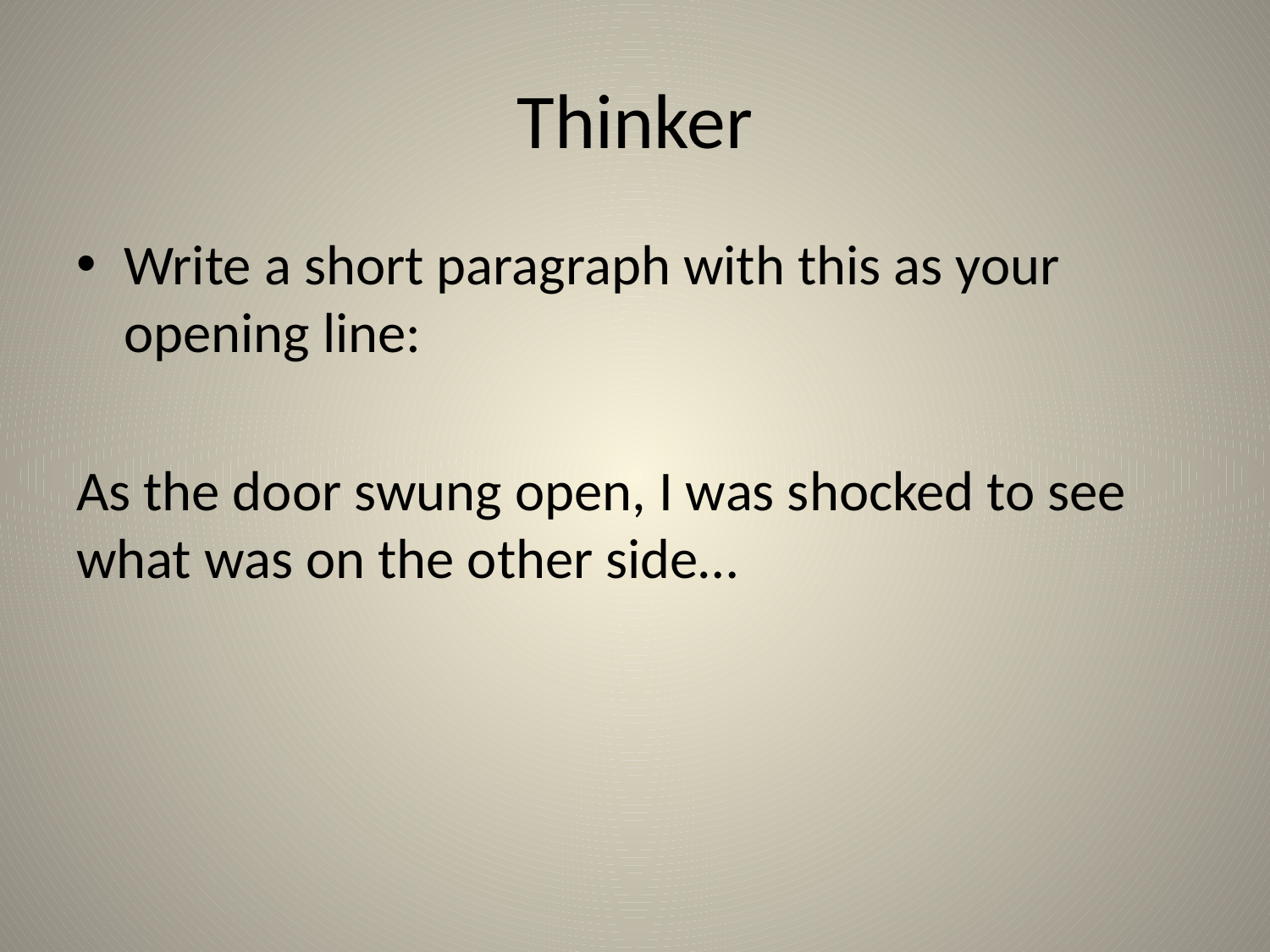

# Thinker
Write a short paragraph with this as your opening line:

As the door swung open, I was shocked to see what was on the other side…